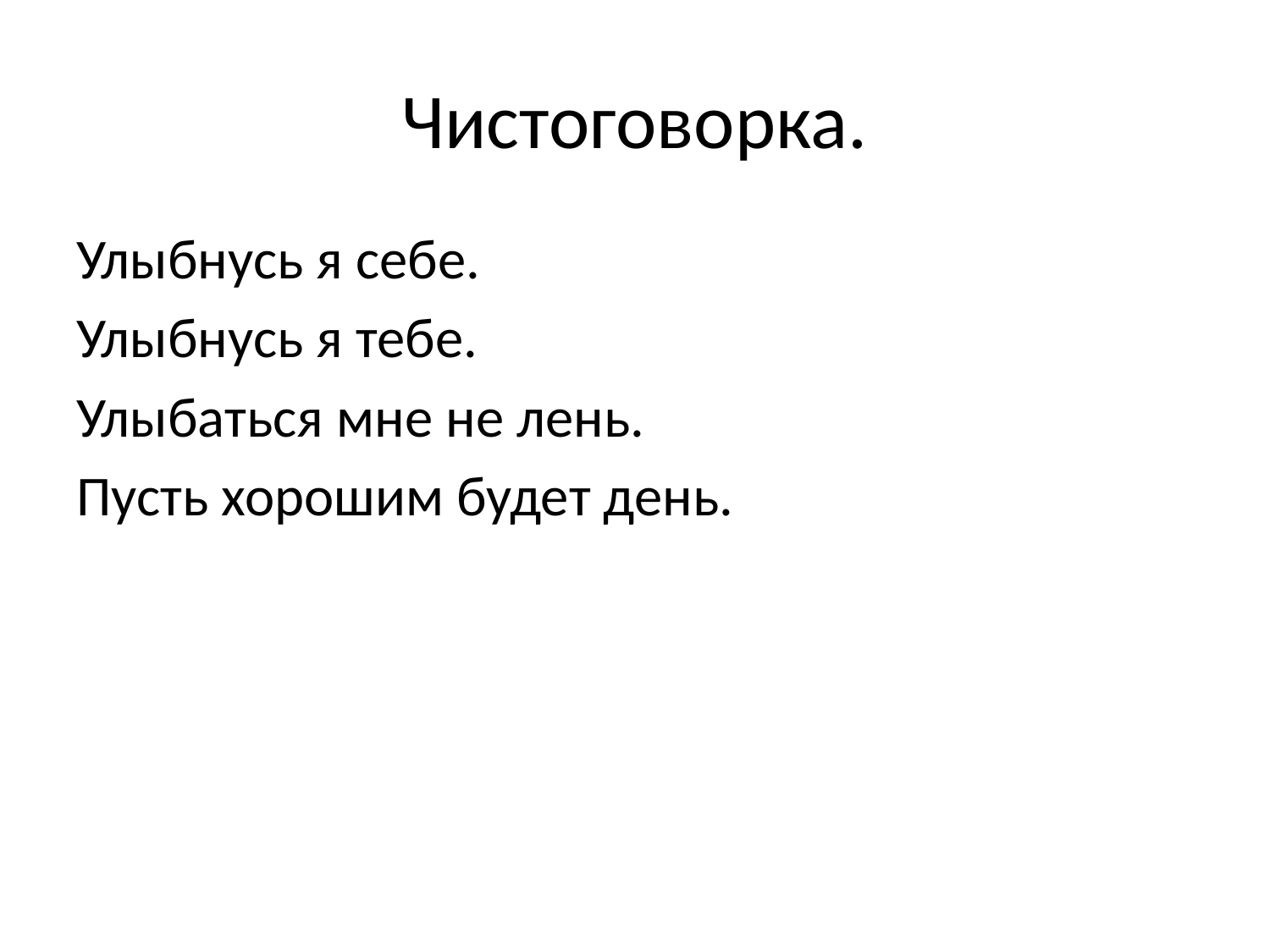

# Чистоговорка.
Улыбнусь я себе.
Улыбнусь я тебе.
Улыбаться мне не лень.
Пусть хорошим будет день.